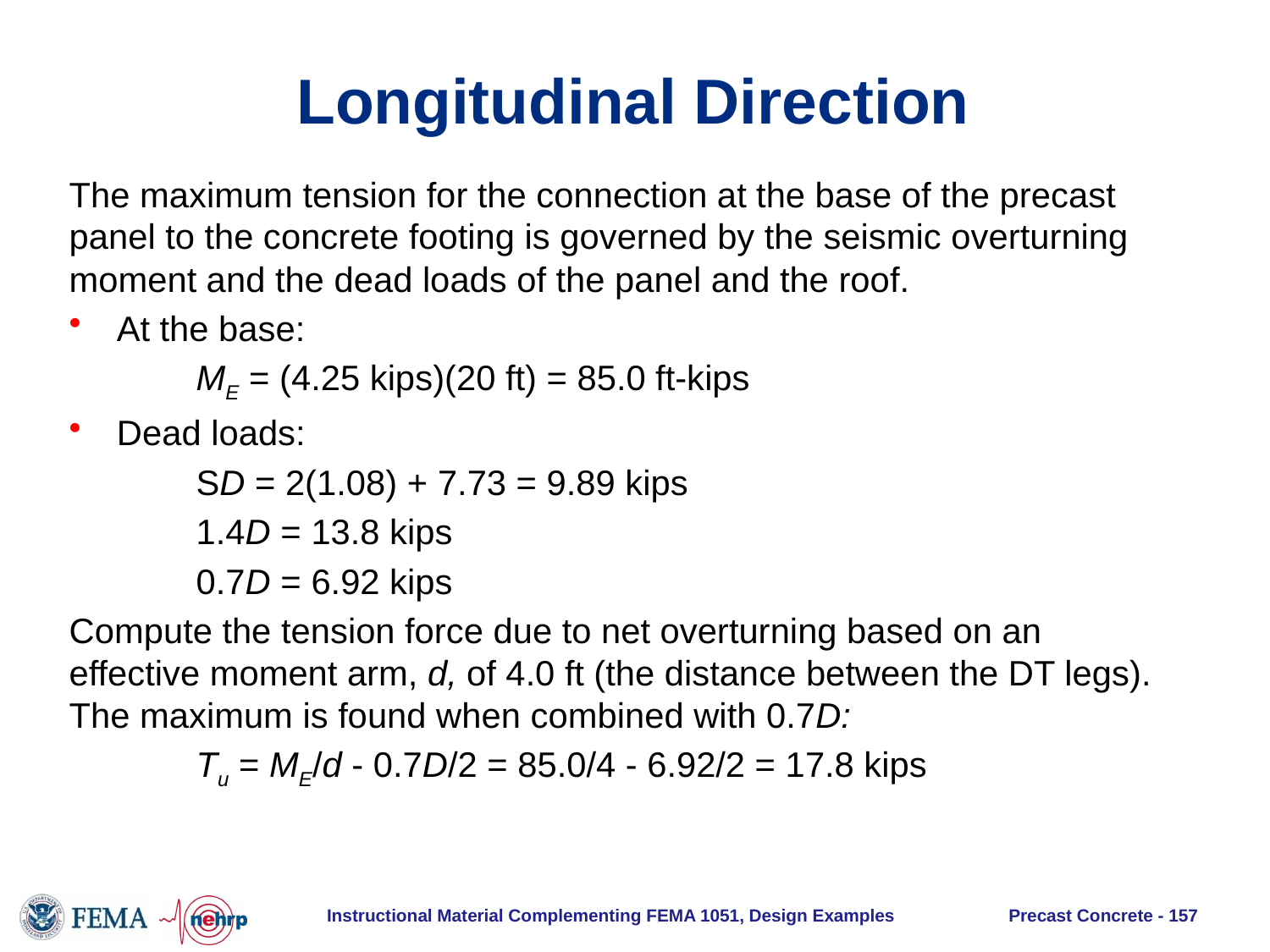

# Longitudinal Direction
The maximum tension for the connection at the base of the precast panel to the concrete footing is governed by the seismic overturning moment and the dead loads of the panel and the roof.
At the base:
	ME = (4.25 kips)(20 ft) = 85.0 ft-kips
Dead loads:
	SD = 2(1.08) + 7.73 = 9.89 kips
	1.4D = 13.8 kips
	0.7D = 6.92 kips
Compute the tension force due to net overturning based on an effective moment arm, d, of 4.0 ft (the distance between the DT legs).  The maximum is found when combined with 0.7D:
	Tu = ME/d - 0.7D/2 = 85.0/4 - 6.92/2 = 17.8 kips